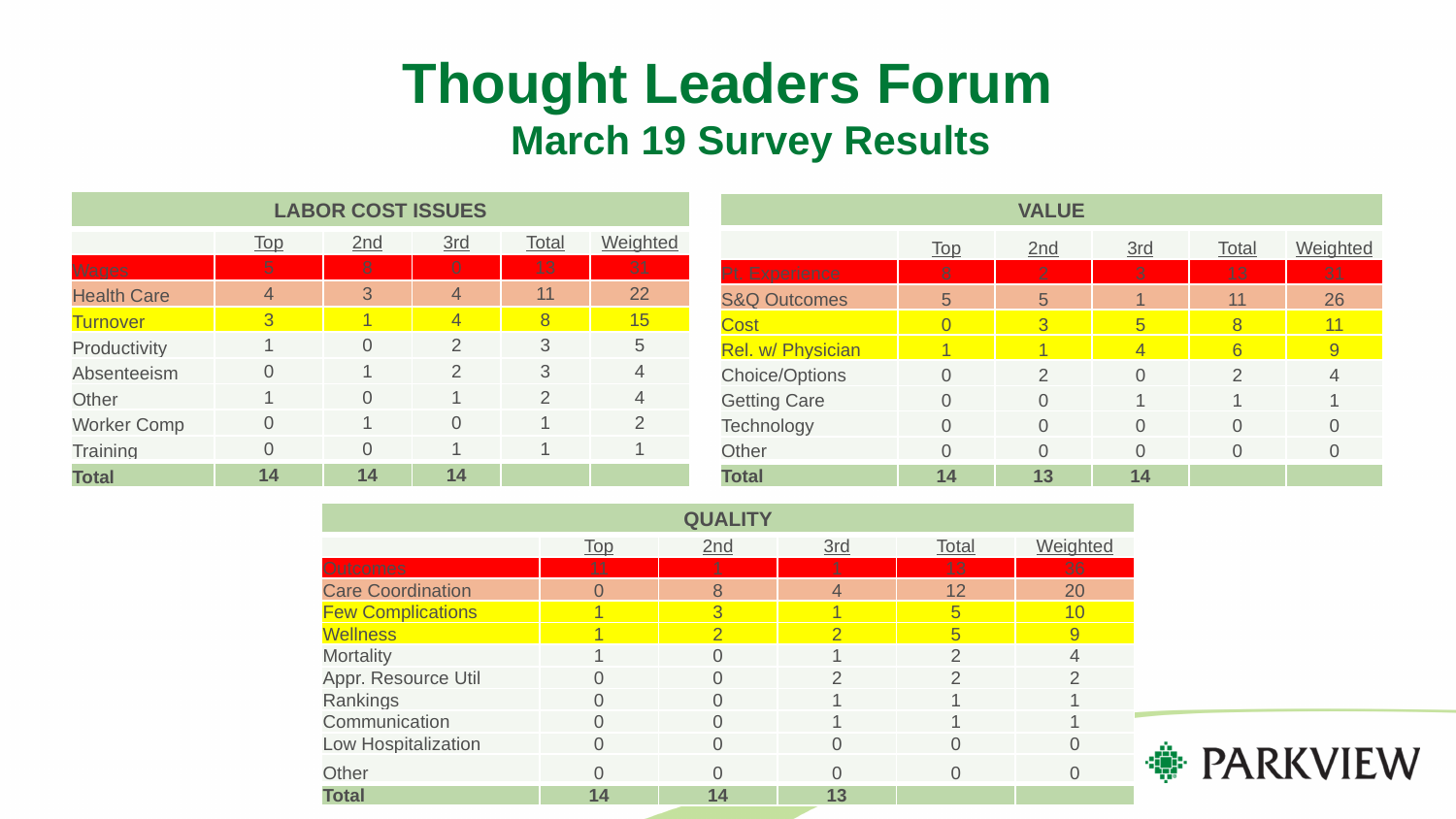

# Thought Leaders Forum March 19 Survey Results
| LABOR COST ISSUES |  |  |  |  |  |
| --- | --- | --- | --- | --- | --- |
|  | Top | 2nd | 3rd | Total | Weighted |
| Wages | 5 | 8 | 0 | 13 | 31 |
| Health Care | 4 | 3 | 4 | 11 | 22 |
| Turnover | 3 | 1 | 4 | 8 | 15 |
| Productivity | 1 | 0 | 2 | 3 | 5 |
| Absenteeism | 0 | 1 | 2 | 3 | 4 |
| Other | 1 | 0 | 1 | 2 | 4 |
| Worker Comp | 0 | 1 | 0 | 1 | 2 |
| Training | 0 | 0 | 1 | 1 | 1 |
| Total | 14 | 14 | 14 |  |  |
| VALUE |  |  |  |  |  |
| --- | --- | --- | --- | --- | --- |
|  | Top | 2nd | 3rd | Total | Weighted |
| Pt. Experience | 8 | 2 | 3 | 13 | 31 |
| S&Q Outcomes | 5 | 5 | 1 | 11 | 26 |
| Cost | 0 | 3 | 5 | 8 | 11 |
| Rel. w/ Physician | 1 | 1 | 4 | 6 | 9 |
| Choice/Options | 0 | 2 | 0 | 2 | 4 |
| Getting Care | 0 | 0 | 1 | 1 | 1 |
| Technology | 0 | 0 | 0 | 0 | 0 |
| Other | 0 | 0 | 0 | 0 | 0 |
| Total | 14 | 13 | 14 |  |  |
| QUALITY |  |  |  |  |  |
| --- | --- | --- | --- | --- | --- |
|  | Top | 2nd | 3rd | Total | Weighted |
| Outcomes | 11 | 1 | 1 | 13 | 36 |
| Care Coordination | 0 | 8 | 4 | 12 | 20 |
| Few Complications | 1 | 3 | 1 | 5 | 10 |
| Wellness | 1 | 2 | 2 | 5 | 9 |
| Mortality | 1 | 0 | 1 | 2 | 4 |
| Appr. Resource Util | 0 | 0 | 2 | 2 | 2 |
| Rankings | 0 | 0 | 1 | 1 | 1 |
| Communication | 0 | 0 | 1 | 1 | 1 |
| Low Hospitalization | 0 | 0 | 0 | 0 | 0 |
| Other | 0 | 0 | 0 | 0 | 0 |
| Total | 14 | 14 | 13 |  |  |